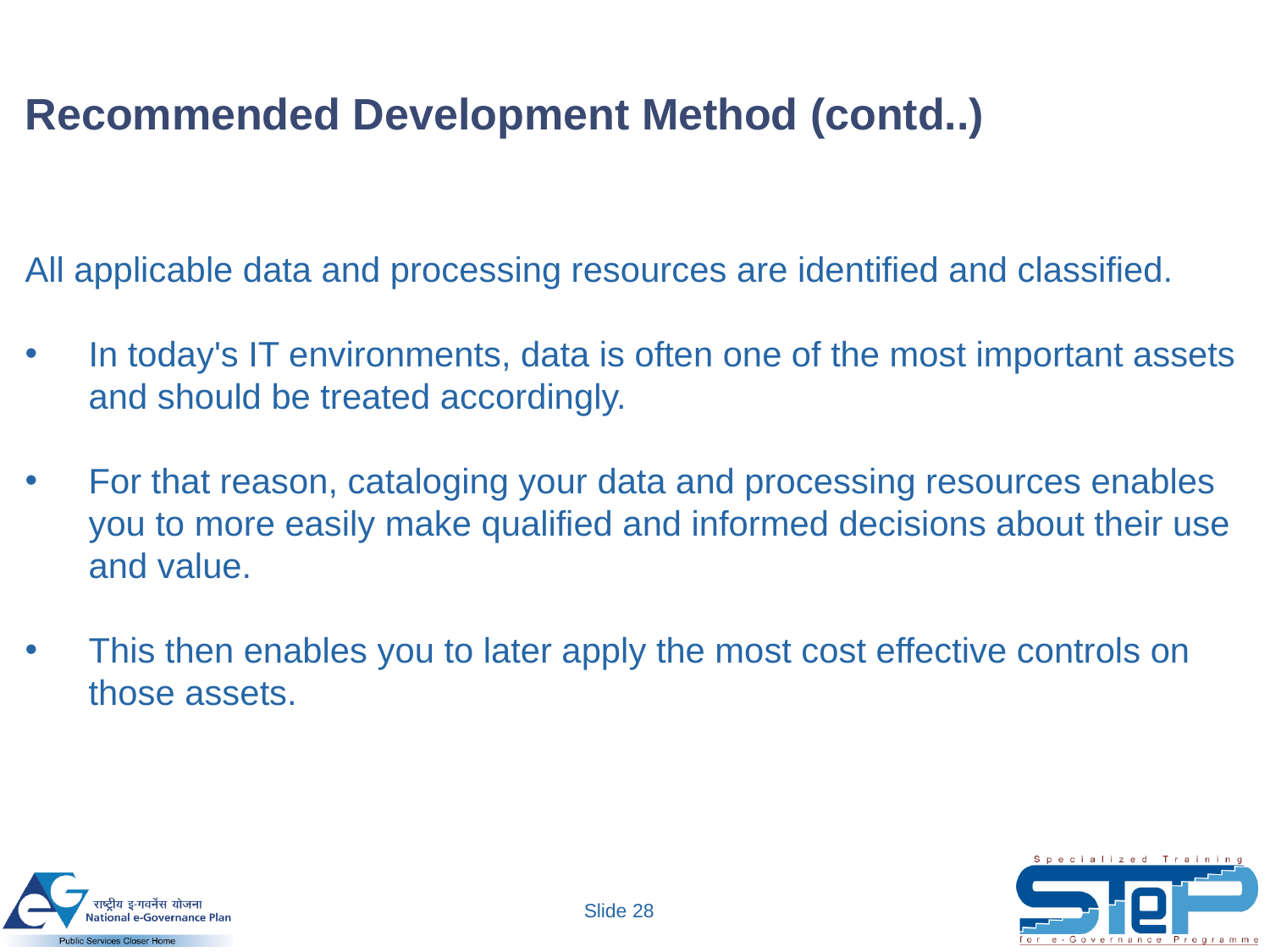

# Recommended Development Method (contd..)
All applicable data and processing resources are identified and classified.

In today's IT environments, data is often one of the most important assets and should be treated accordingly.

For that reason, cataloging your data and processing resources enables you to more easily make qualified and informed decisions about their use and value.

This then enables you to later apply the most cost effective controls on those assets.